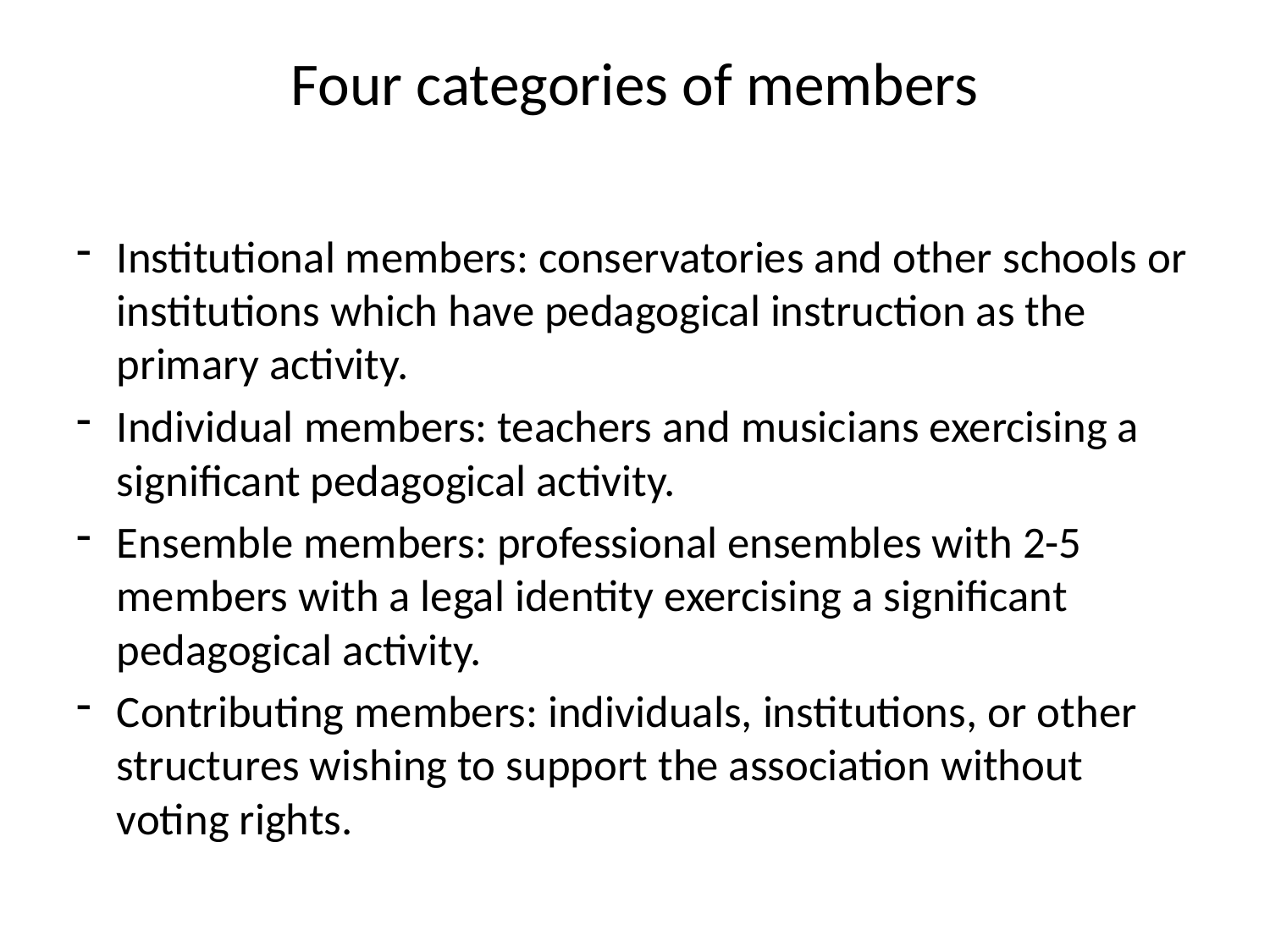

# Four categories of members
Institutional members: conservatories and other schools or institutions which have pedagogical instruction as the primary activity.
Individual members: teachers and musicians exercising a significant pedagogical activity.
Ensemble members: professional ensembles with 2-5 members with a legal identity exercising a significant pedagogical activity.
Contributing members: individuals, institutions, or other structures wishing to support the association without voting rights.